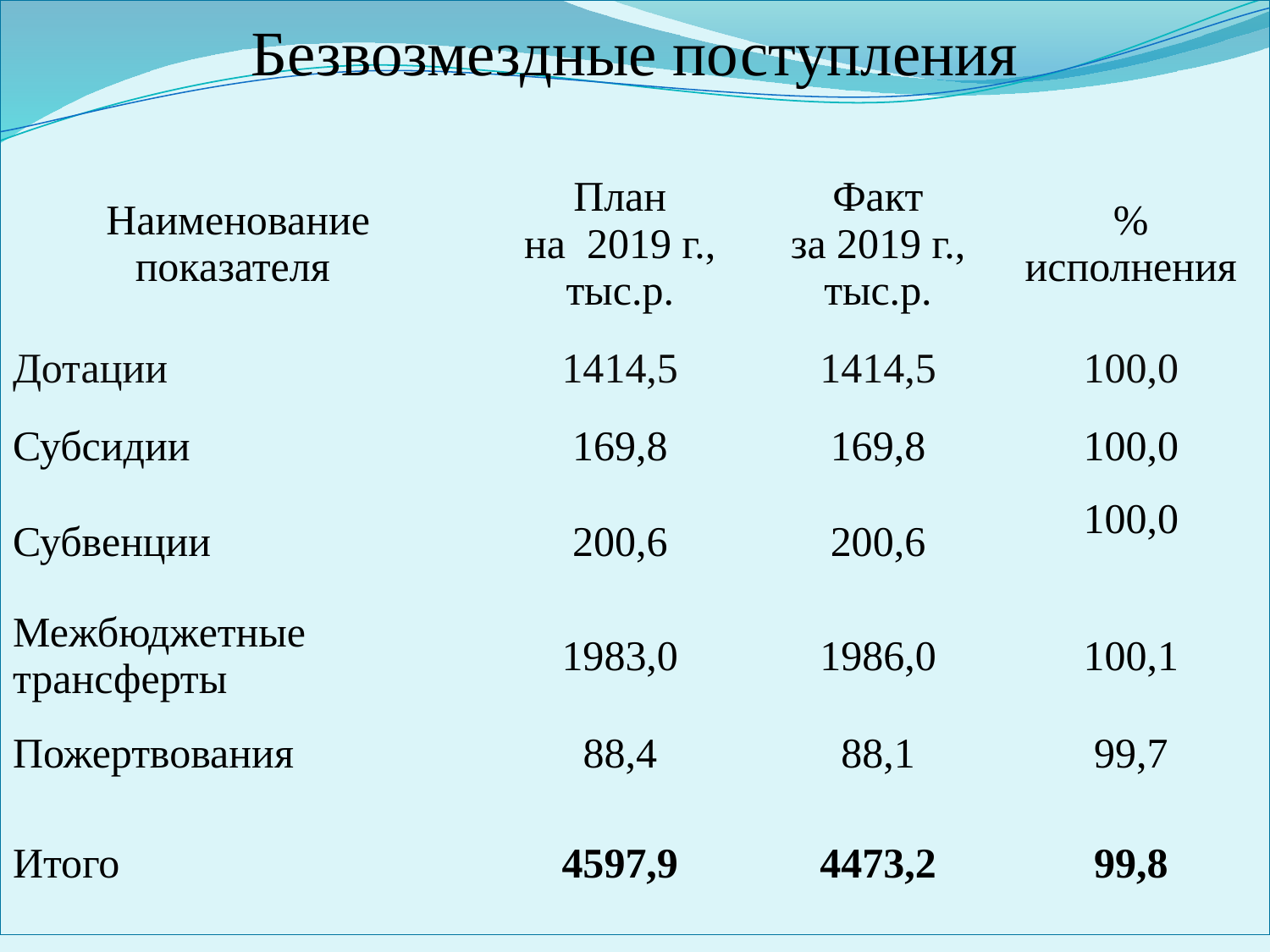

| Безвозмездные поступления |  |  |  |
| --- | --- | --- | --- |
|  |  |  |  |
| Наименование показателя | План на 2019 г., тыс.р. | Факт за 2019 г., тыс.р. | % исполнения |
| Дотации | 1414,5 | 1414,5 | 100,0 |
| Субсидии | 169,8 | 169,8 | 100,0 |
| Субвенции | 200,6 | 200,6 | 100,0 |
| Межбюджетные трансферты | 1983,0 | 1986,0 | 100,1 |
| Пожертвования | 88,4 | 88,1 | 99,7 |
| Итого | 4597,9 | 4473,2 | 99,8 |